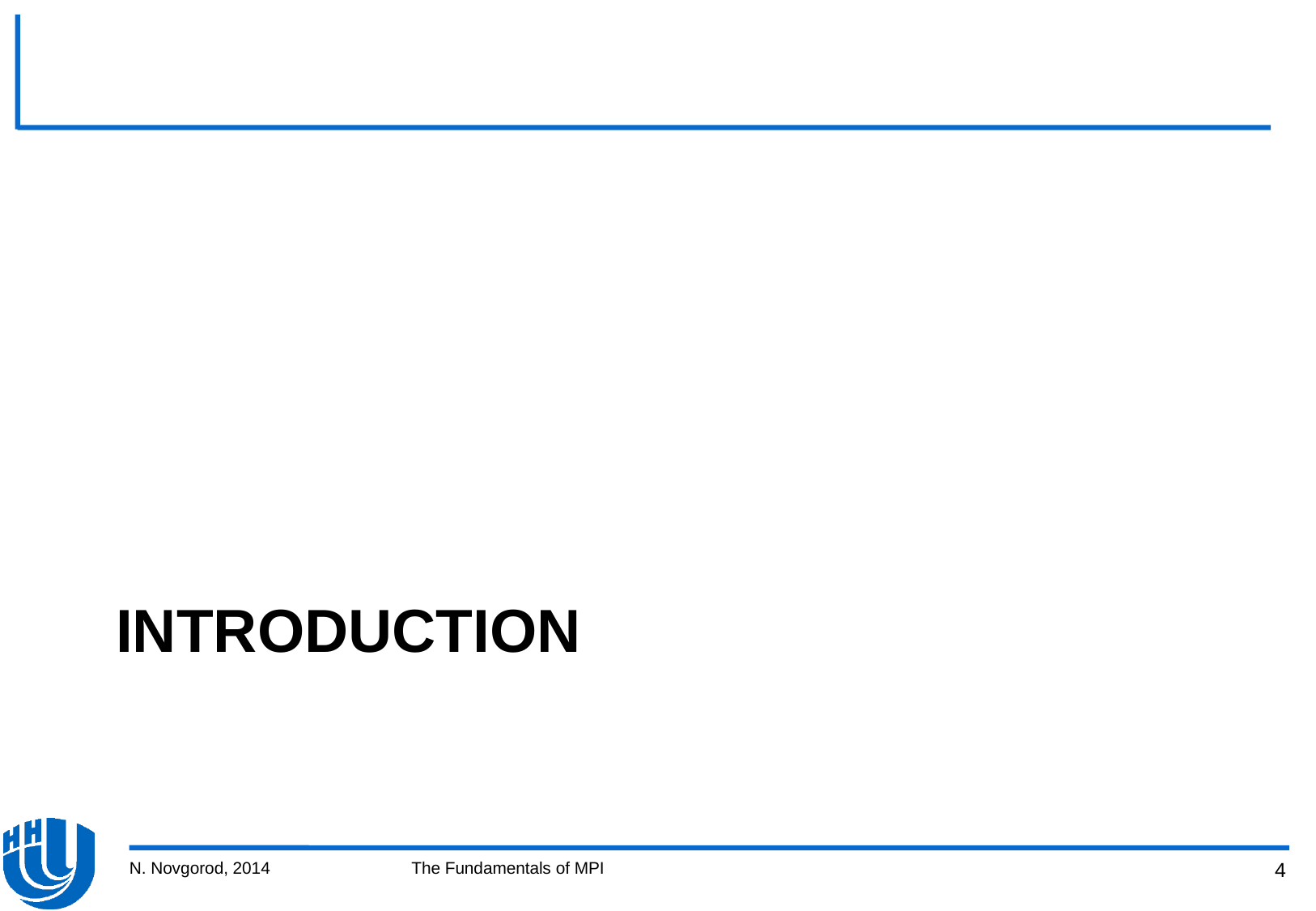

# Introduction
N. Novgorod, 2014
The Fundamentals of MPI
4